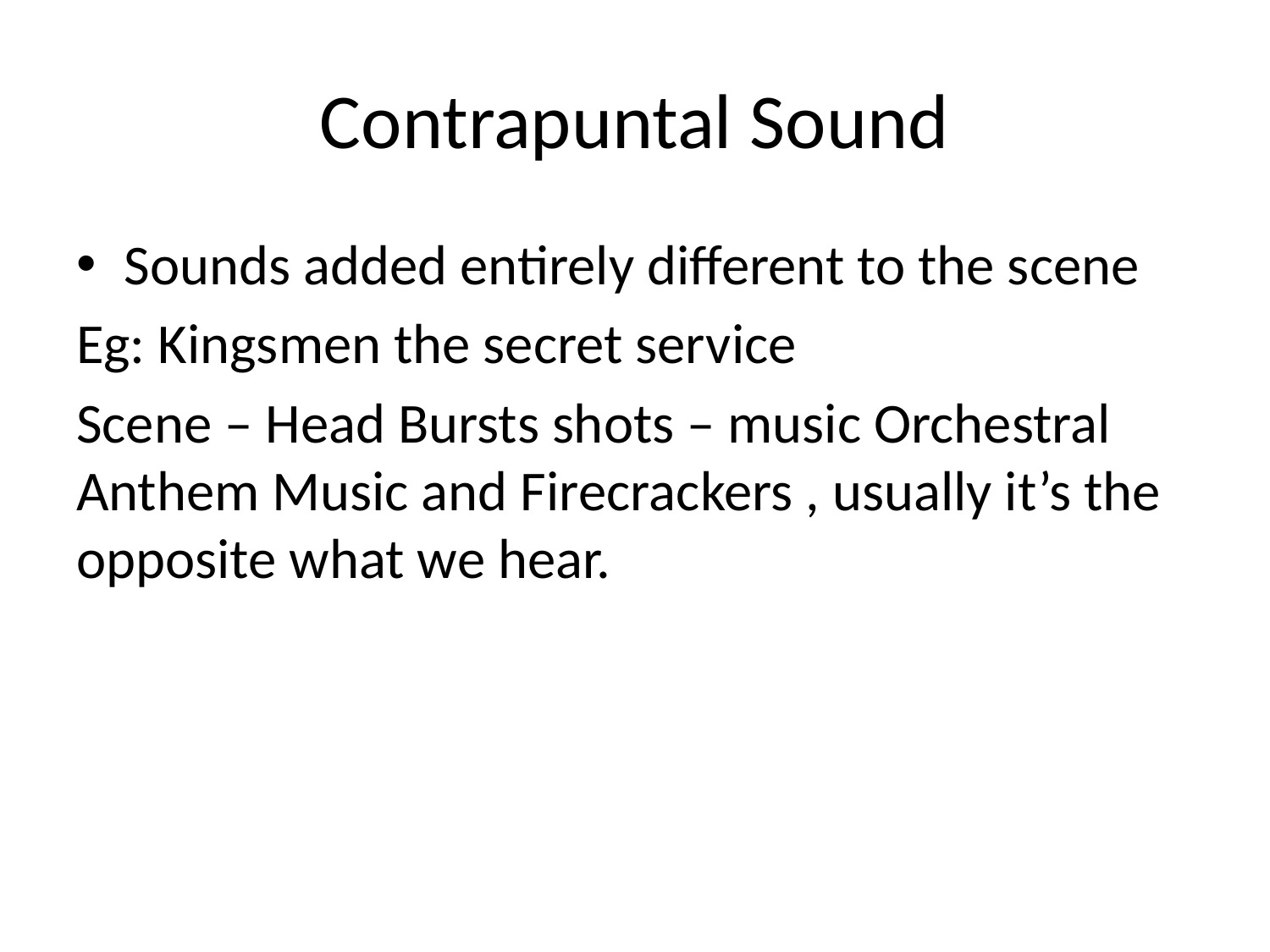

# Contrapuntal Sound
Sounds added entirely different to the scene
Eg: Kingsmen the secret service
Scene – Head Bursts shots – music Orchestral Anthem Music and Firecrackers , usually it’s the opposite what we hear.